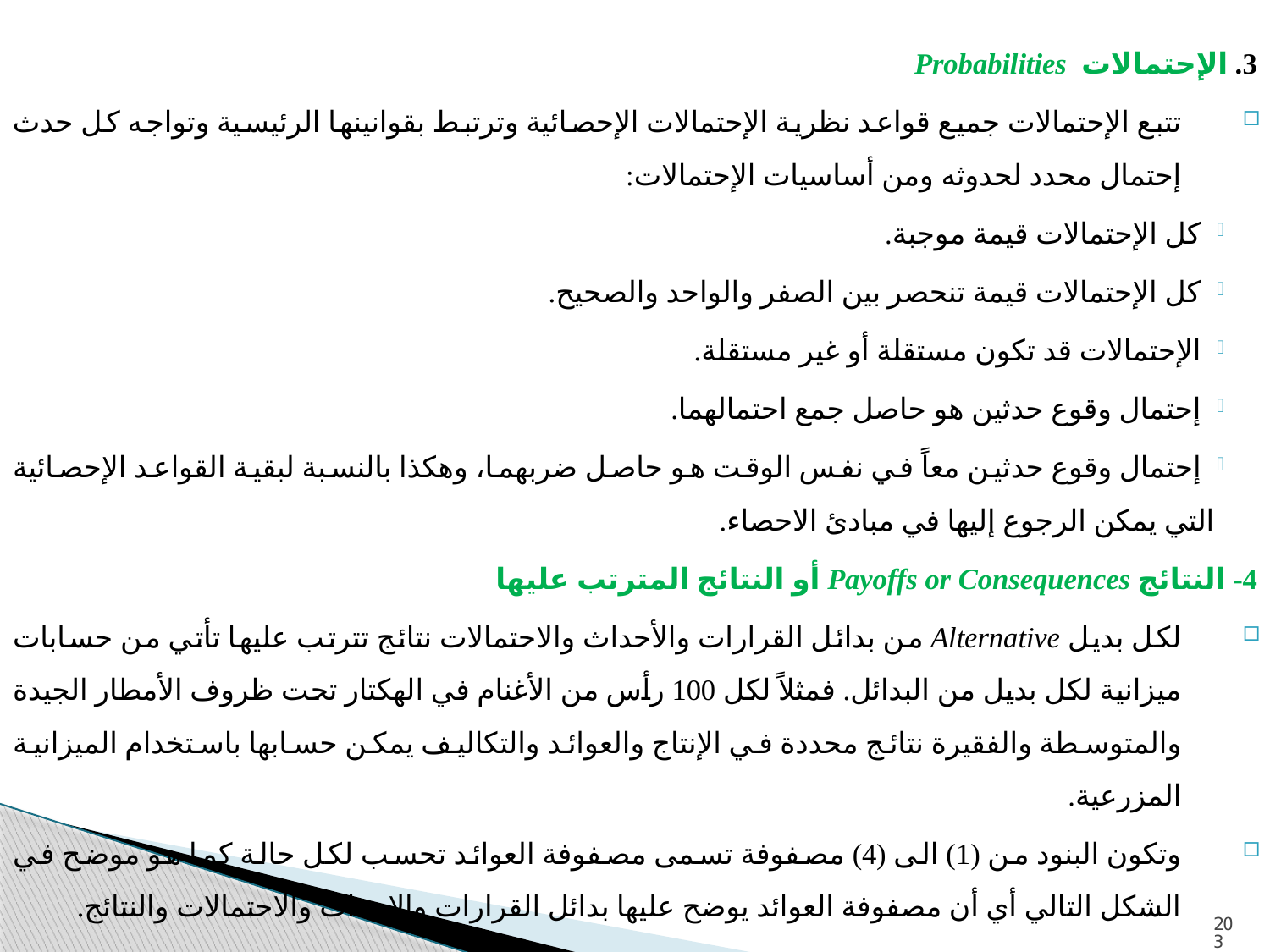

3. الإحتمالات  Probabilities
تتبع الإحتمالات جميع قواعد نظرية الإحتمالات الإحصائية وترتبط بقوانينها الرئيسية وتواجه كل حدث إحتمال محدد لحدوثه ومن أساسيات الإحتمالات:
 كل الإحتمالات قيمة موجبة.
 كل الإحتمالات قيمة تنحصر بين الصفر والواحد والصحيح.
 الإحتمالات قد تكون مستقلة أو غير مستقلة.
 إحتمال وقوع حدثين هو حاصل جمع احتمالهما.
 إحتمال وقوع حدثين معاً في نفس الوقت هو حاصل ضربهما، وهكذا بالنسبة لبقية القواعد الإحصائية التي يمكن الرجوع إليها في مبادئ الاحصاء.
4- النتائج Payoffs or Consequences أو النتائج المترتب عليها
لكل بديل Alternative من بدائل القرارات والأحداث والاحتمالات نتائج تترتب عليها تأتي من حسابات ميزانية لكل بديل من البدائل. فمثلاً لكل 100 رأس من الأغنام في الهكتار تحت ظروف الأمطار الجيدة والمتوسطة والفقيرة نتائج محددة في الإنتاج والعوائد والتكاليف يمكن حسابها باستخدام الميزانية المزرعية.
وتكون البنود من (1) الى (4) مصفوفة تسمى مصفوفة العوائد تحسب لكل حالة كما هو موضح في الشكل التالي أي أن مصفوفة العوائد يوضح عليها بدائل القرارات والاحداث والاحتمالات والنتائج.
203